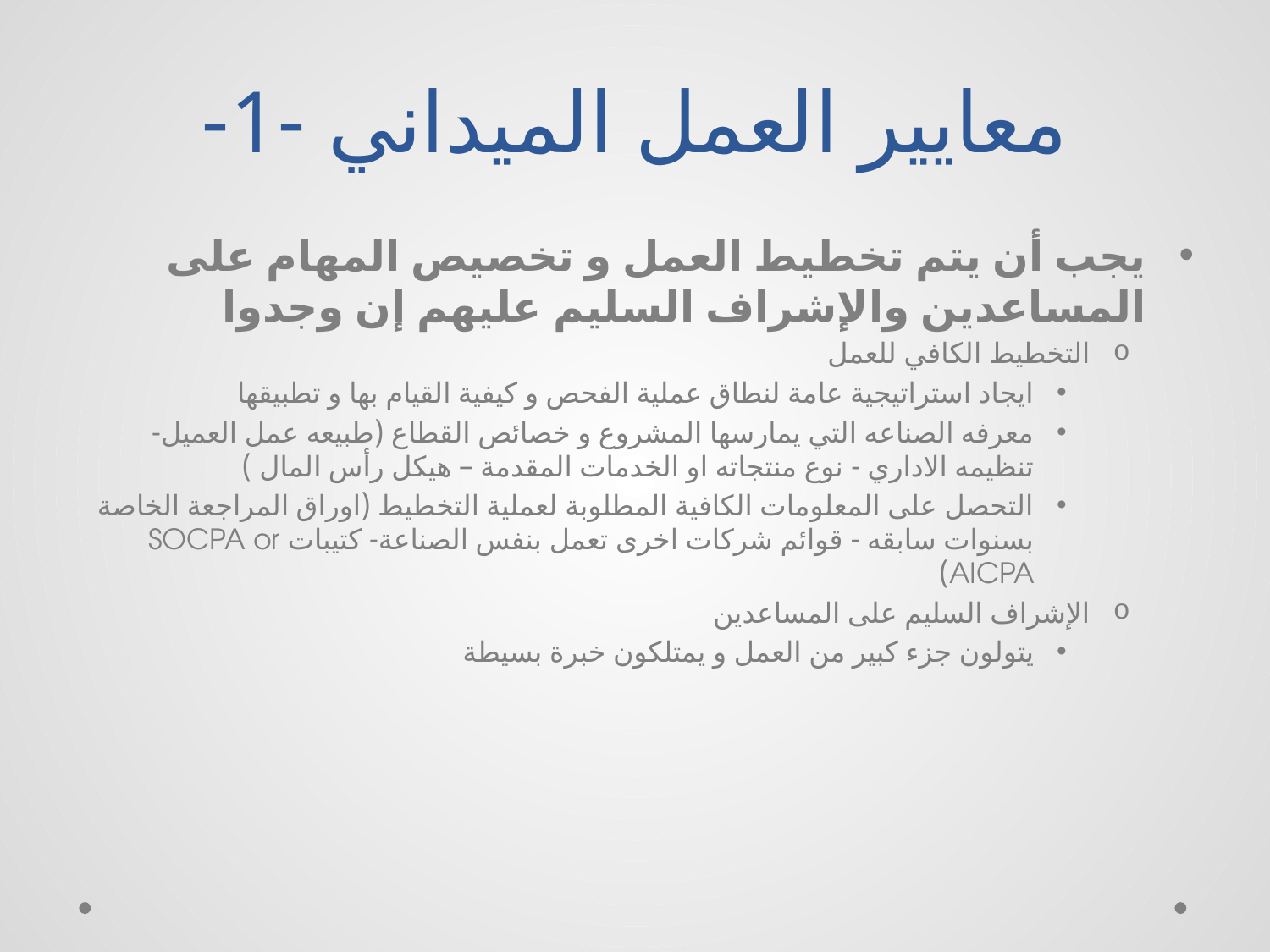

# معايير العمل الميداني -1-
يجب أن يتم تخطيط العمل و تخصيص المهام على المساعدين والإشراف السليم عليهم إن وجدوا
التخطيط الكافي للعمل
ايجاد استراتيجية عامة لنطاق عملية الفحص و كيفية القيام بها و تطبيقها
معرفه الصناعه التي يمارسها المشروع و خصائص القطاع (طبيعه عمل العميل- تنظيمه الاداري - نوع منتجاته او الخدمات المقدمة – هيكل رأس المال )
التحصل على المعلومات الكافية المطلوبة لعملية التخطيط (اوراق المراجعة الخاصة بسنوات سابقه - قوائم شركات اخرى تعمل بنفس الصناعة- كتيبات SOCPA or AICPA)
الإشراف السليم على المساعدين
يتولون جزء كبير من العمل و يمتلكون خبرة بسيطة